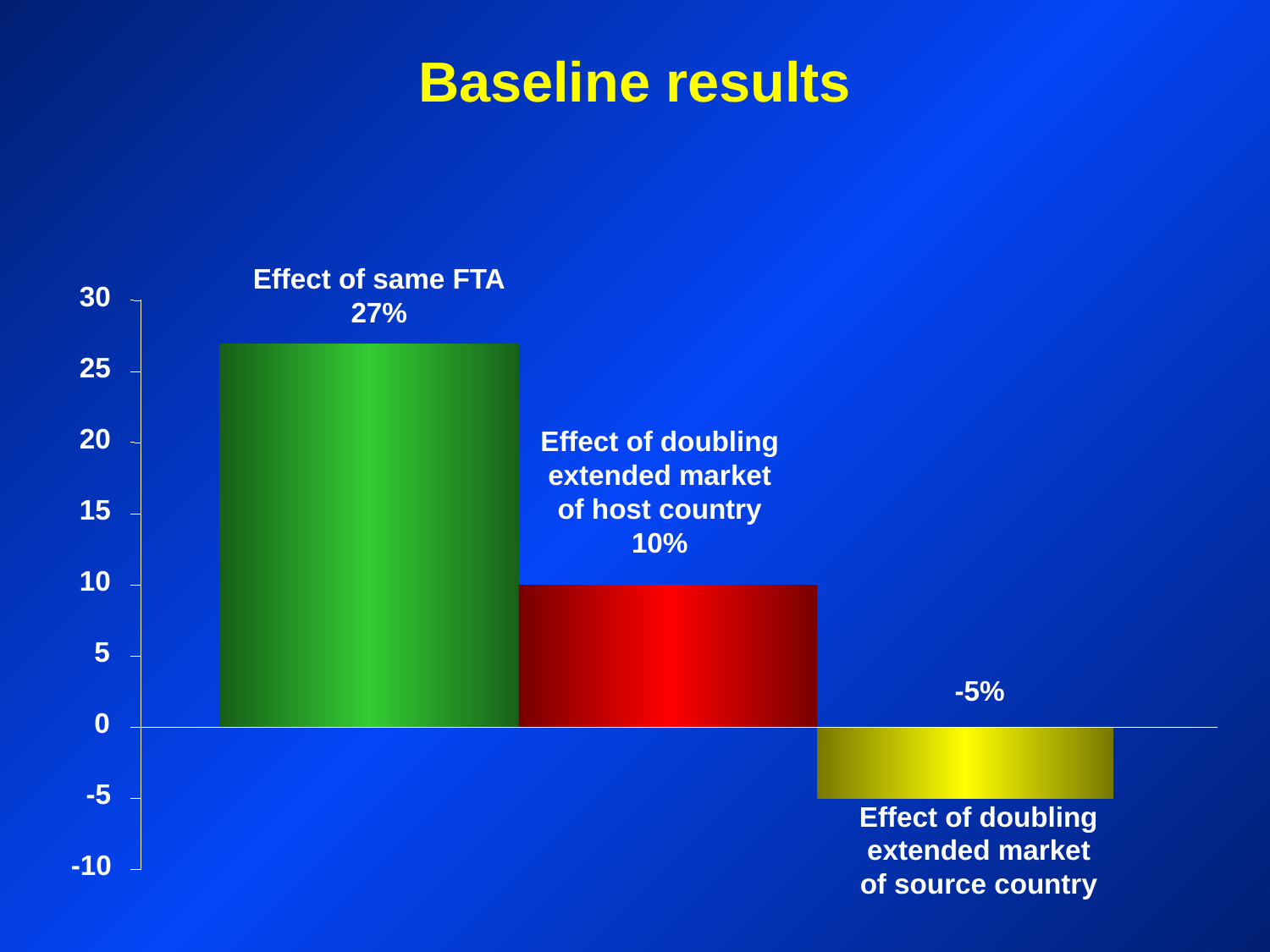

Baseline results
Effect of same FTA
27%
30

25

20
Effect of doubling extended market
of host country
10%

15

10

5

-5%
0

-5

Effect of doubling
extended market
of source country

-10